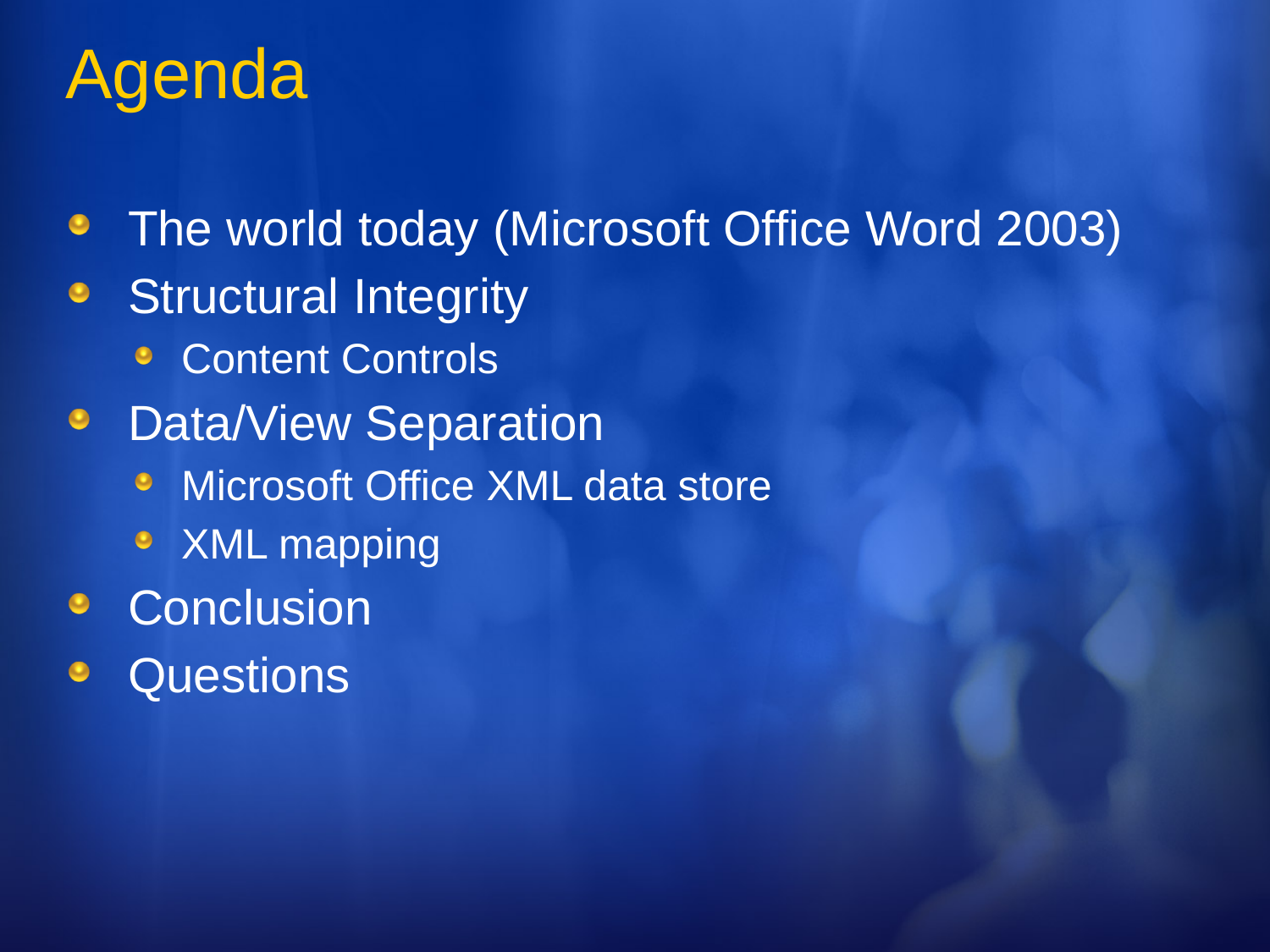

# Agenda
The world today (Microsoft Office Word 2003)
Structural Integrity
Content Controls
Data/View Separation
Microsoft Office XML data store
XML mapping
Conclusion
Questions